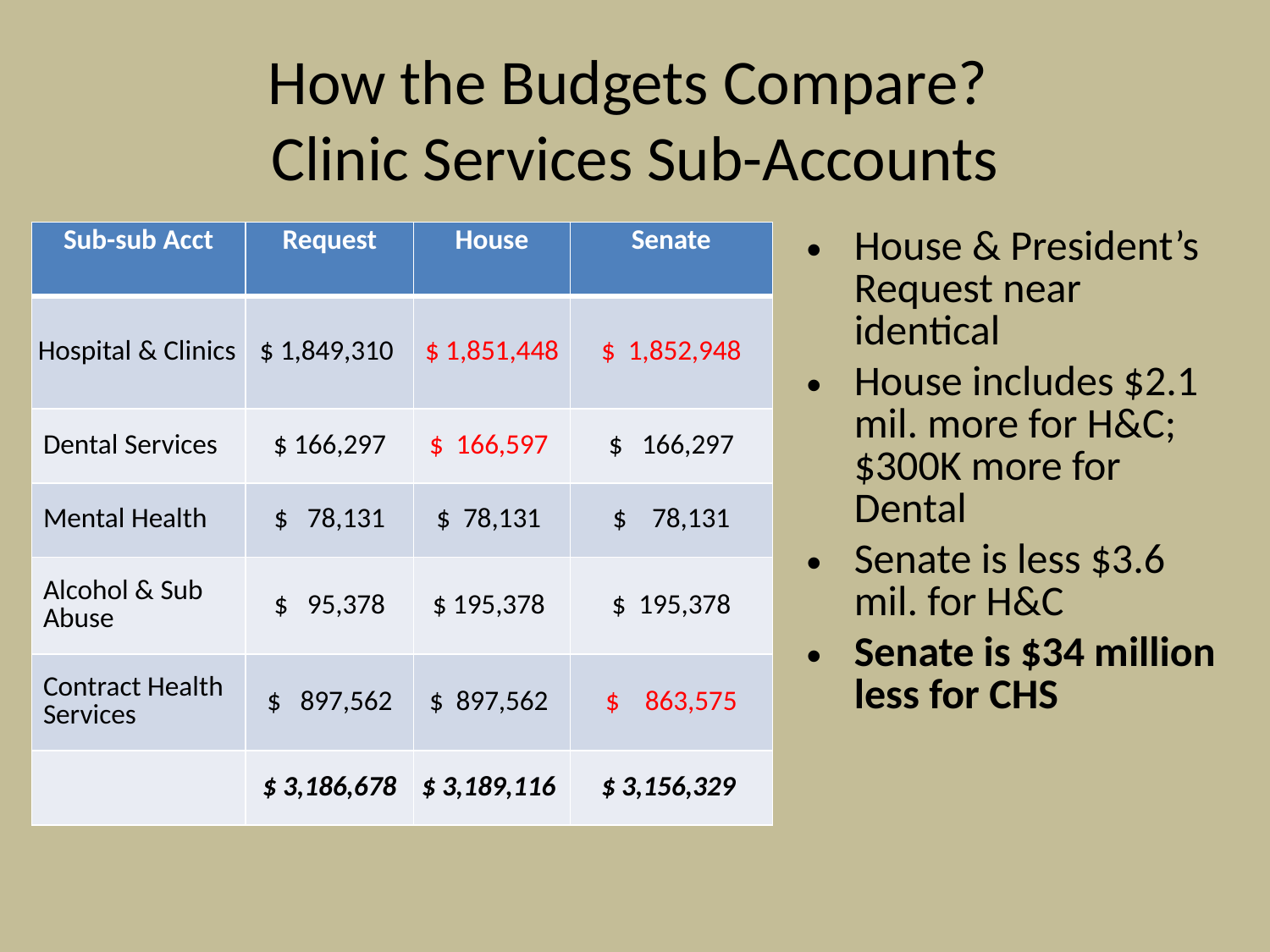

# How the Budgets Compare? Clinic Services Sub-Accounts
| Sub-sub Acct | Request | House | Senate |
| --- | --- | --- | --- |
| Hospital & Clinics | $ 1,849,310 | $ 1,851,448 | $ 1,852,948 |
| Dental Services | $ 166,297 | $ 166,597 | $ 166,297 |
| Mental Health | $ 78,131 | $ 78,131 | $ 78,131 |
| Alcohol & Sub Abuse | $ 95,378 | $ 195,378 | $ 195,378 |
| Contract Health Services | $ 897,562 | $ 897,562 | $ 863,575 |
|  | $ 3,186,678 | $ 3,189,116 | $ 3,156,329 |
House & President’s Request near identical
House includes $2.1 mil. more for H&C; $300K more for Dental
Senate is less $3.6 mil. for H&C
Senate is $34 million less for CHS